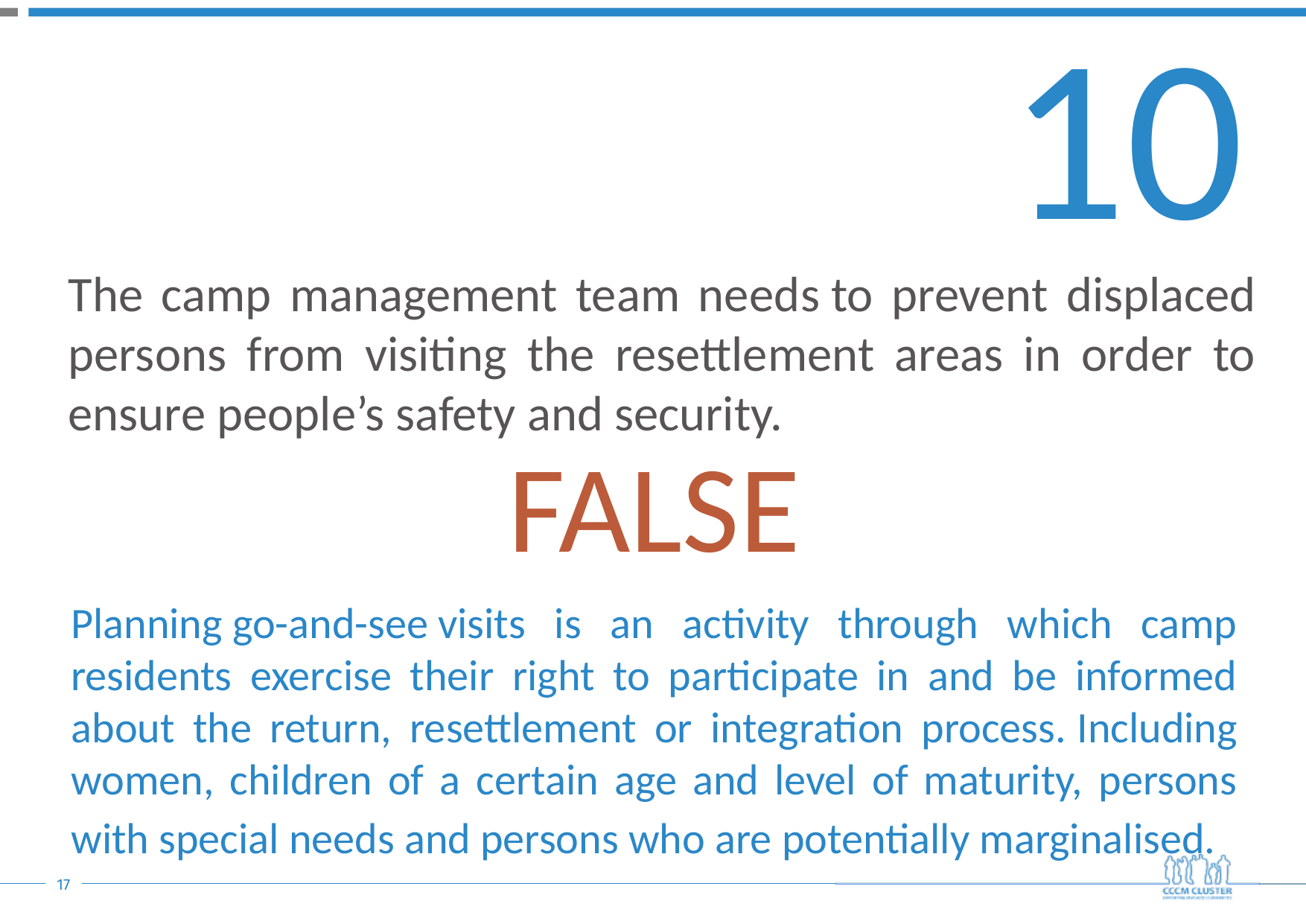

10
The camp management team needs to prevent displaced persons from visiting the resettlement areas in order to ensure people’s safety and security.
FALSE
Planning go-and-see visits is an activity through which camp residents exercise their right to participate in and be informed about the return, resettlement or integration process. Including women, children of a certain age and level of maturity, persons with special needs and persons who are potentially marginalised.